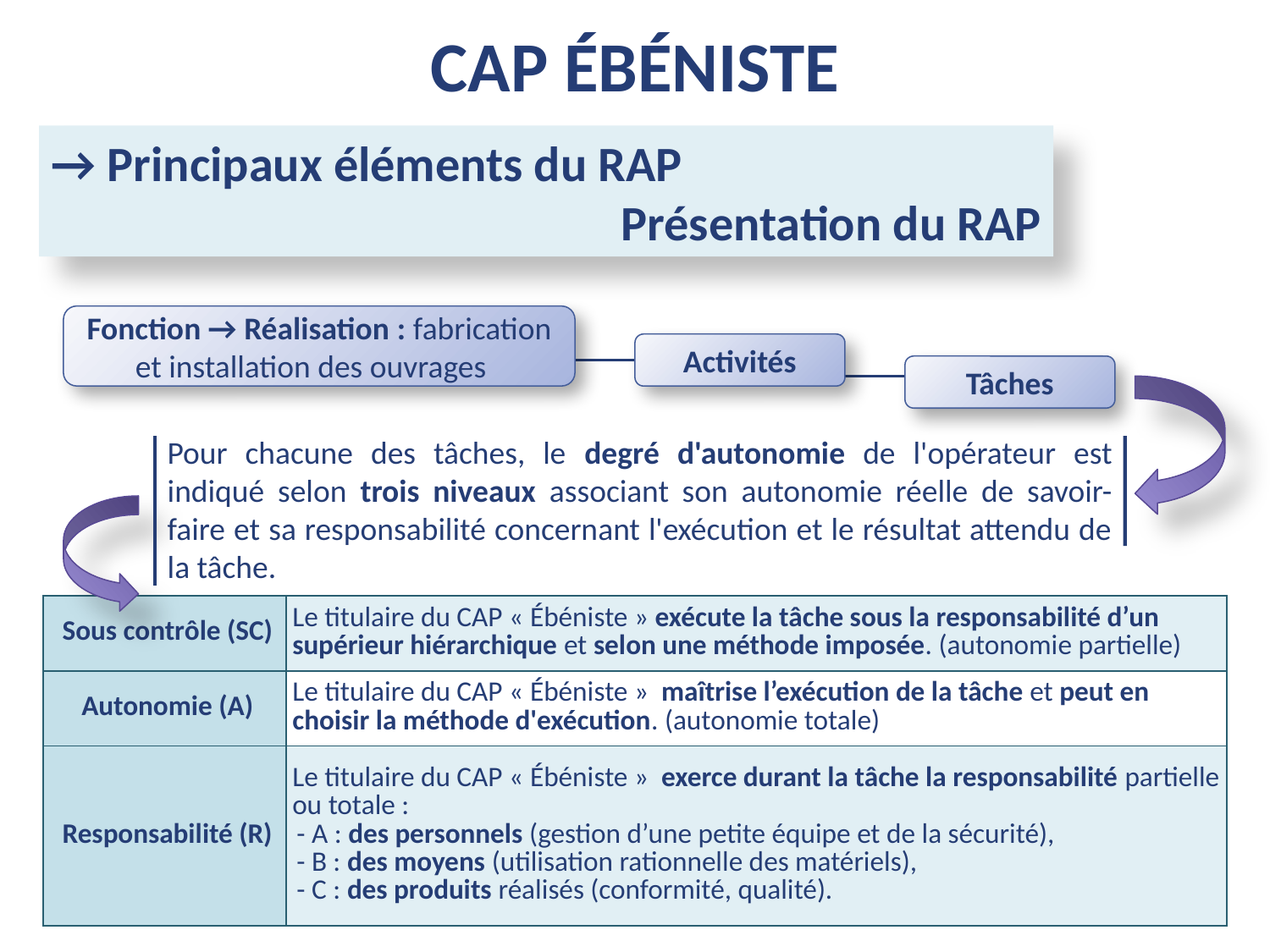

CAP ébéniste
→ Principaux éléments du RAP
                     Présentation du RAP
Fonction → Réalisation : fabrication et installation des ouvrages
Activités
Tâches

Pour chacune des tâches, le degré d'autonomie de l'opérateur est indiqué selon trois niveaux associant son autonomie réelle de savoir-faire et sa responsabilité concernant l'exécution et le résultat attendu de la tâche.

| Sous contrôle (SC) | Le titulaire du CAP « Ébéniste » exécute la tâche sous la responsabilité d’un supérieur hiérarchique et selon une méthode imposée. (autonomie partielle) |
| --- | --- |
| Autonomie (A) | Le titulaire du CAP « Ébéniste »  maîtrise l’exécution de la tâche et peut en choisir la méthode d'exécution. (autonomie totale) |
| Responsabilité (R) | Le titulaire du CAP « Ébéniste »  exerce durant la tâche la responsabilité partielle ou totale : - A : des personnels (gestion d’une petite équipe et de la sécurité), - B : des moyens (utilisation rationnelle des matériels), - C : des produits réalisés (conformité, qualité). |